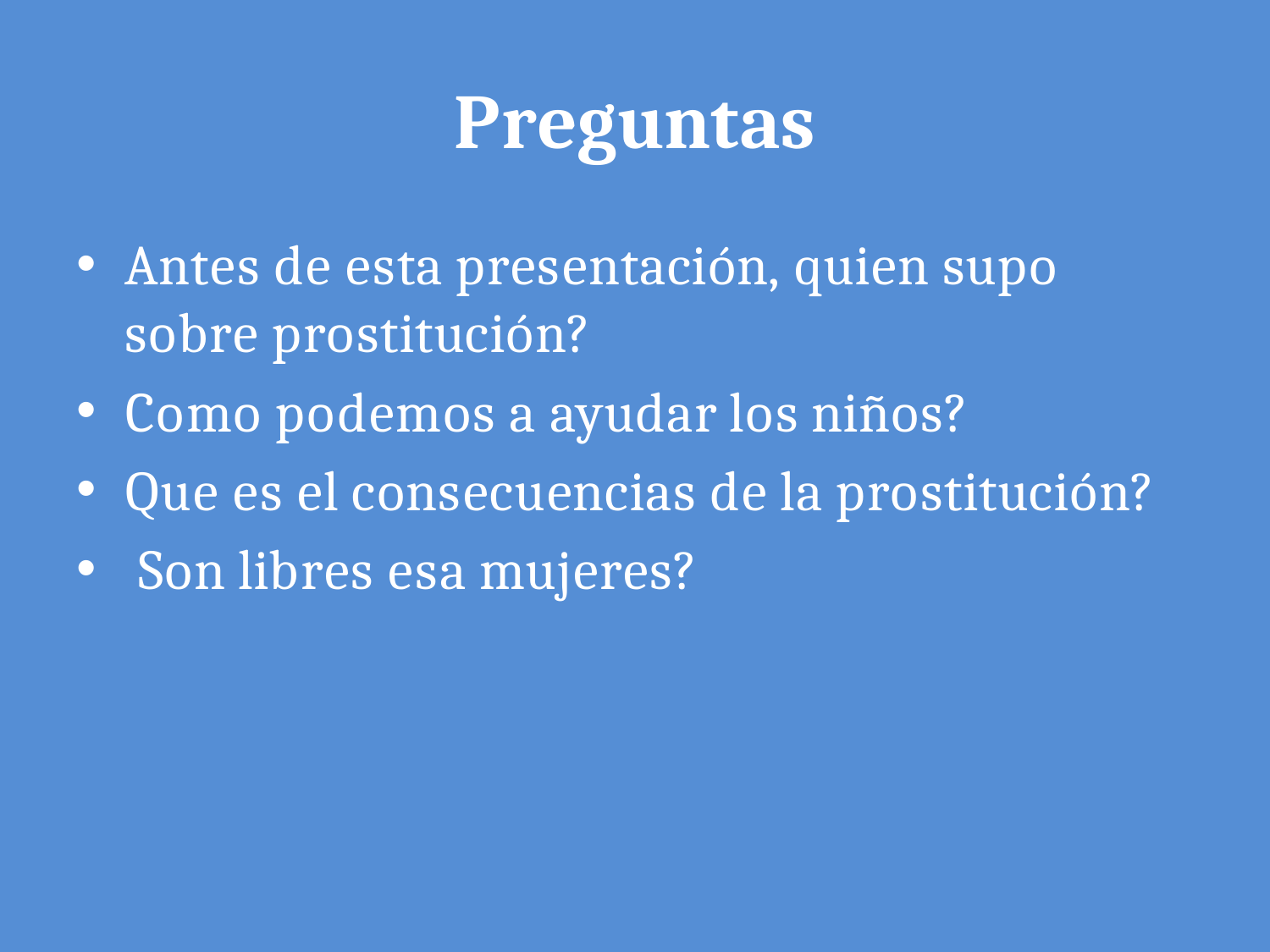

# Preguntas
Antes de esta presentación, quien supo sobre prostitución?
Como podemos a ayudar los niños?
Que es el consecuencias de la prostitución?
 Son libres esa mujeres?